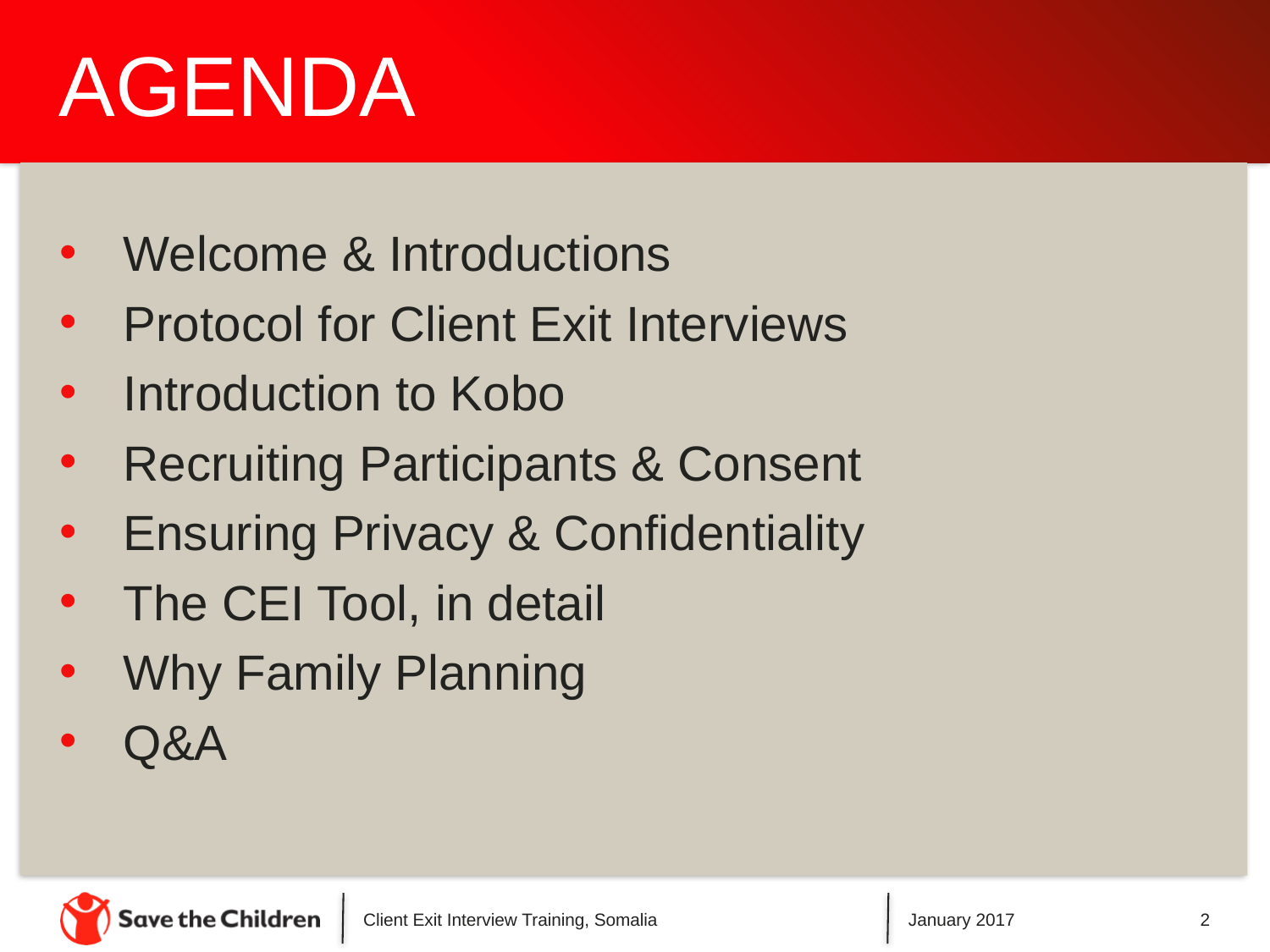

# AGENDA
Welcome & Introductions
Protocol for Client Exit Interviews
Introduction to Kobo
Recruiting Participants & Consent
Ensuring Privacy & Confidentiality
The CEI Tool, in detail
Why Family Planning
Q&A

Client Exit Interview Training, Somalia
January 2017
2